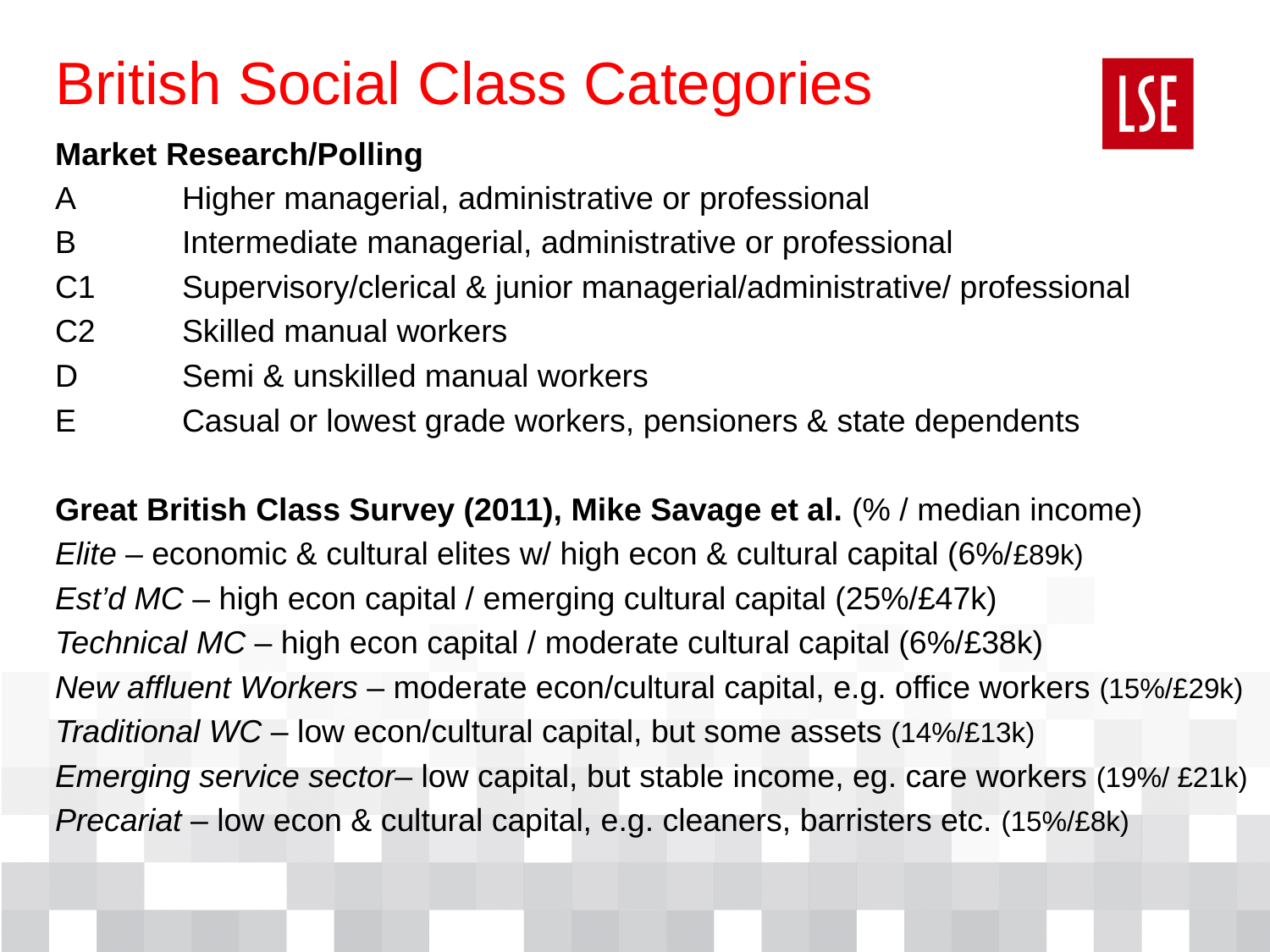

British Social Class Categories
Market Research/Polling
A	Higher managerial, administrative or professional
B	Intermediate managerial, administrative or professional
C1	Supervisory/clerical & junior managerial/administrative/ professional
C2	Skilled manual workers
D	Semi & unskilled manual workers
E	Casual or lowest grade workers, pensioners & state dependents

Great British Class Survey (2011), Mike Savage et al. (% / median income)
Elite – economic & cultural elites w/ high econ & cultural capital (6%/£89k)
Est’d MC – high econ capital / emerging cultural capital (25%/£47k)
Technical MC – high econ capital / moderate cultural capital (6%/£38k)
New affluent Workers – moderate econ/cultural capital, e.g. office workers (15%/£29k)
Traditional WC – low econ/cultural capital, but some assets (14%/£13k)
Emerging service sector– low capital, but stable income, eg. care workers (19%/ £21k)
Precariat – low econ & cultural capital, e.g. cleaners, barristers etc. (15%/£8k)